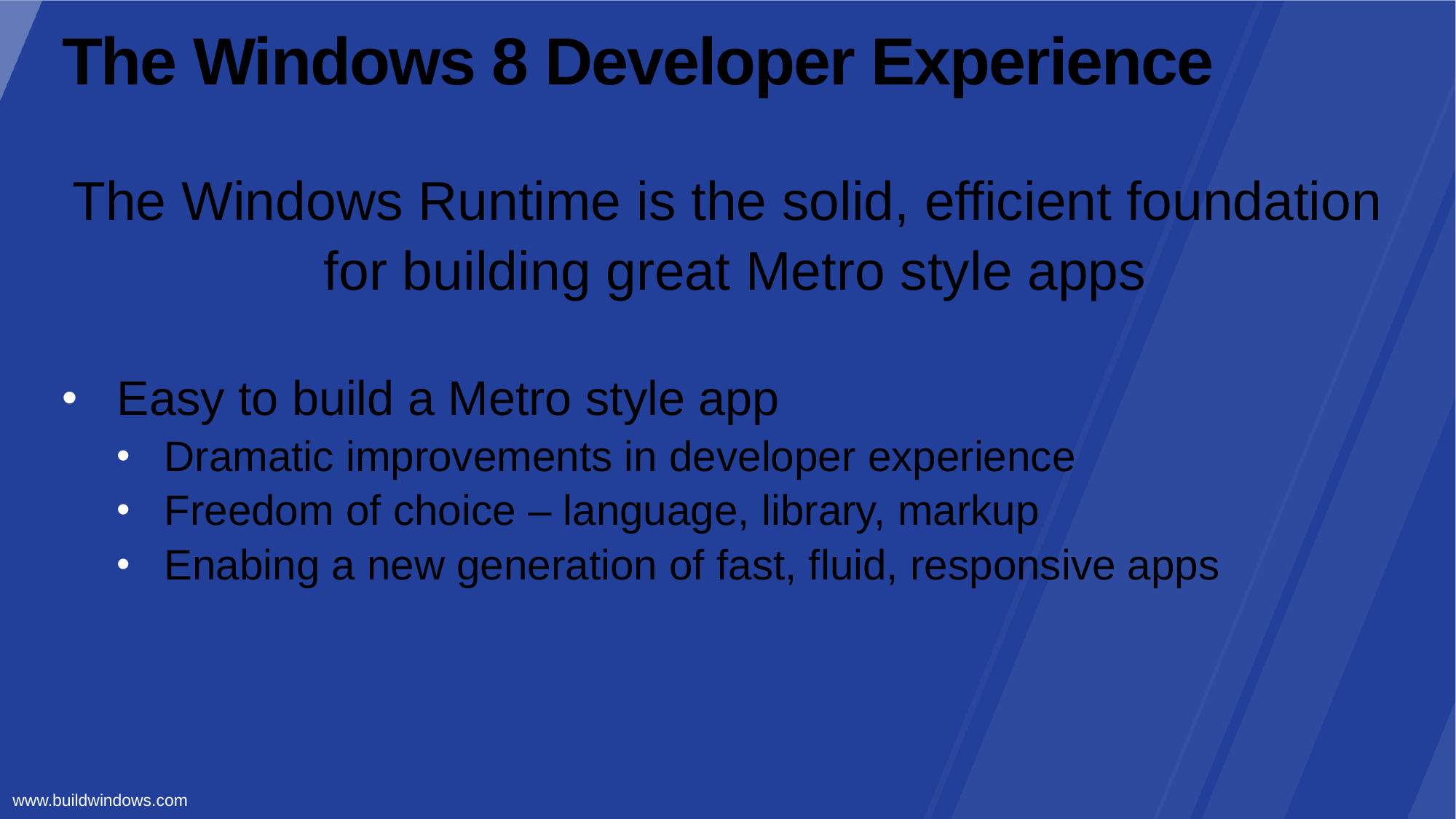

# The Windows 8 Developer Experience
The Windows Runtime is the solid, efficient foundation
 for building great Metro style apps

Easy to build a Metro style app
Dramatic improvements in developer experience
Freedom of choice – language, library, markup
Enabing a new generation of fast, fluid, responsive apps